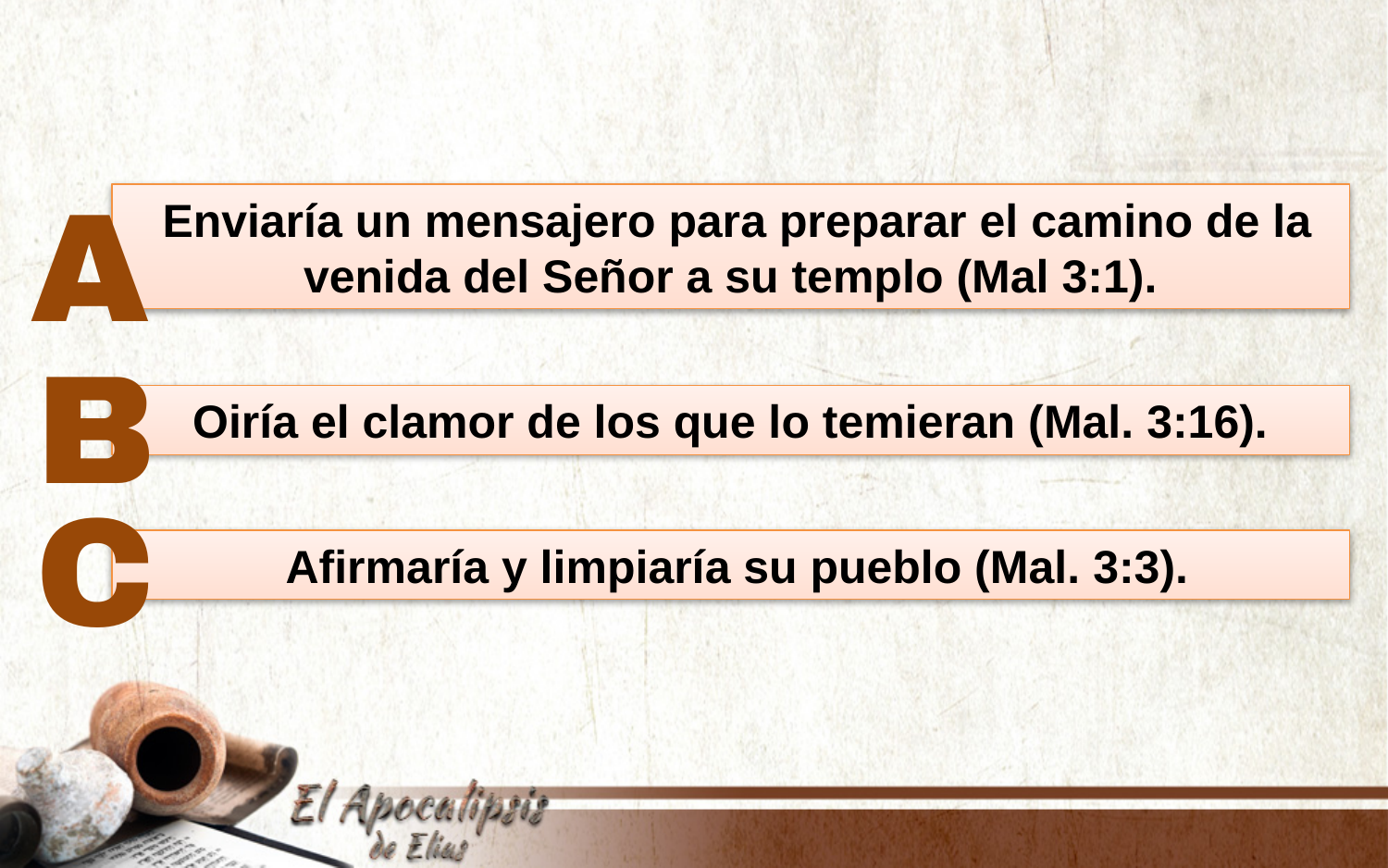

A
 Enviaría un mensajero para preparar el camino de la venida del Señor a su templo (Mal 3:1).
B
Oiría el clamor de los que lo temieran (Mal. 3:16).
C
 Afirmaría y limpiaría su pueblo (Mal. 3:3).